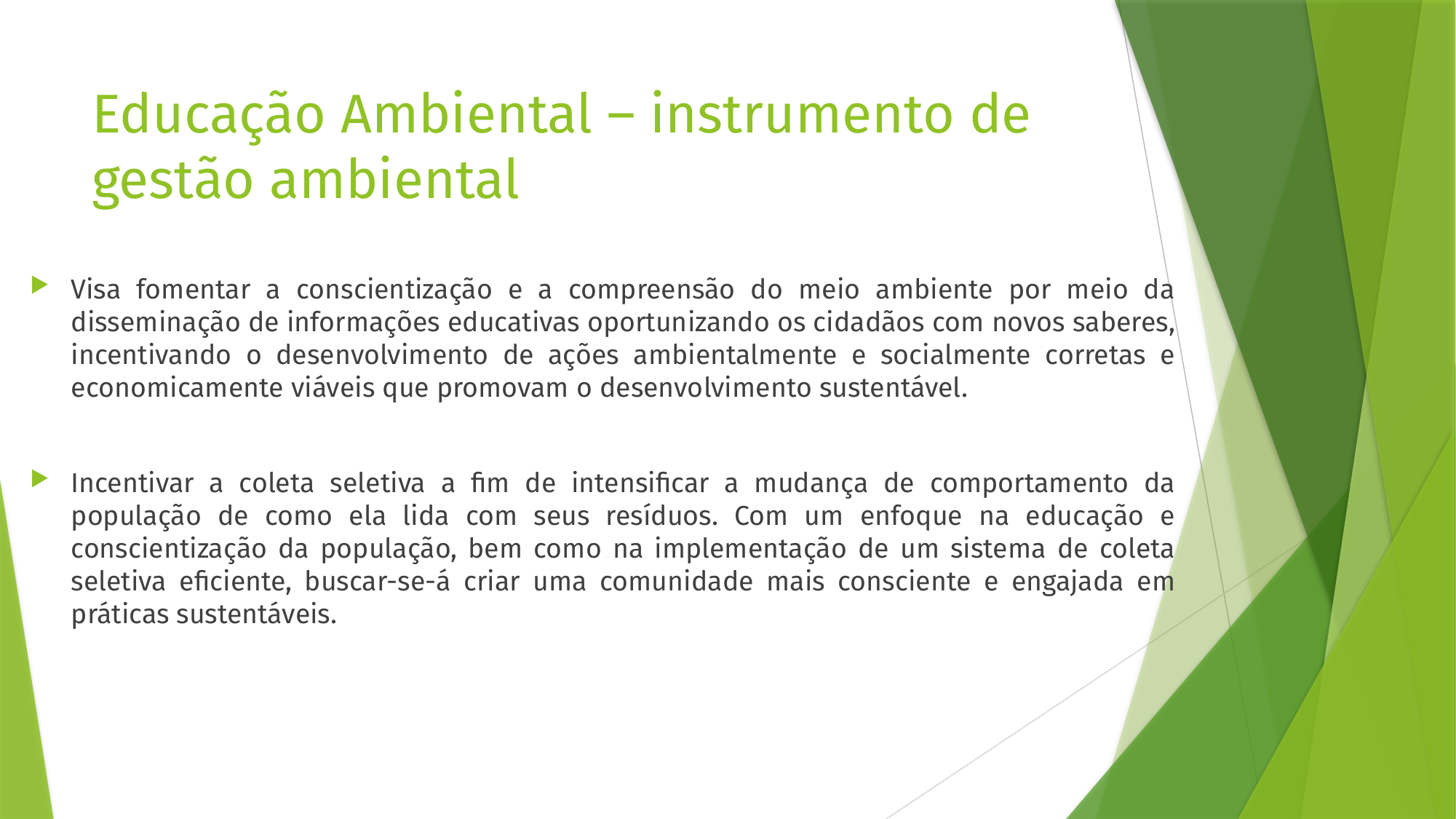

# Educação Ambiental – instrumento de gestão ambiental
Visa fomentar a conscientização e a compreensão do meio ambiente por meio da disseminação de informações educativas oportunizando os cidadãos com novos saberes, incentivando o desenvolvimento de ações ambientalmente e socialmente corretas e economicamente viáveis que promovam o desenvolvimento sustentável.

Incentivar a coleta seletiva a fim de intensificar a mudança de comportamento da população de como ela lida com seus resíduos. Com um enfoque na educação e conscientização da população, bem como na implementação de um sistema de coleta seletiva eficiente, buscar-se-á criar uma comunidade mais consciente e engajada em práticas sustentáveis.